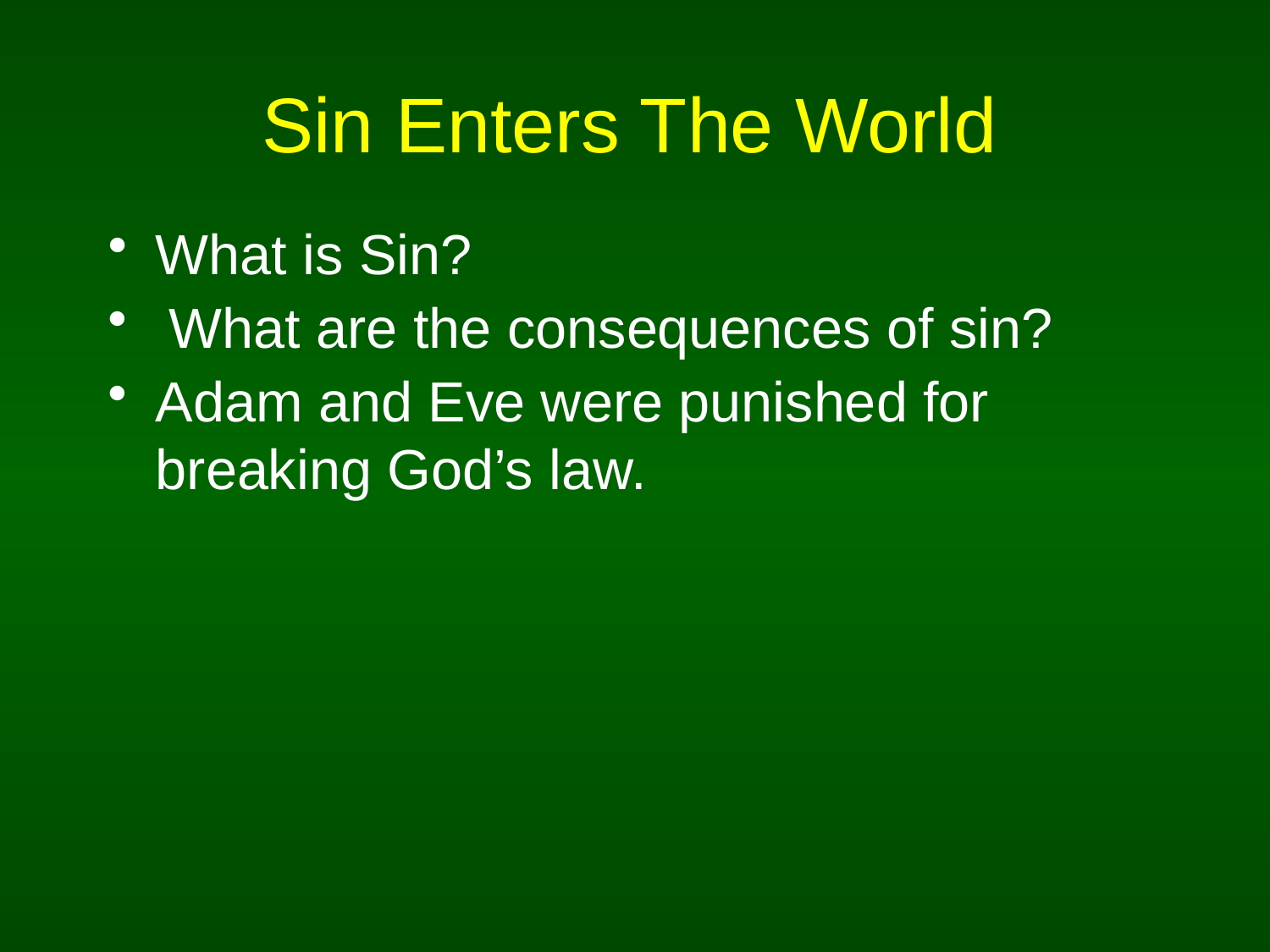

# Sin Enters The World
What is Sin?
  What are the consequences of sin?
Adam and Eve were punished for breaking God’s law.